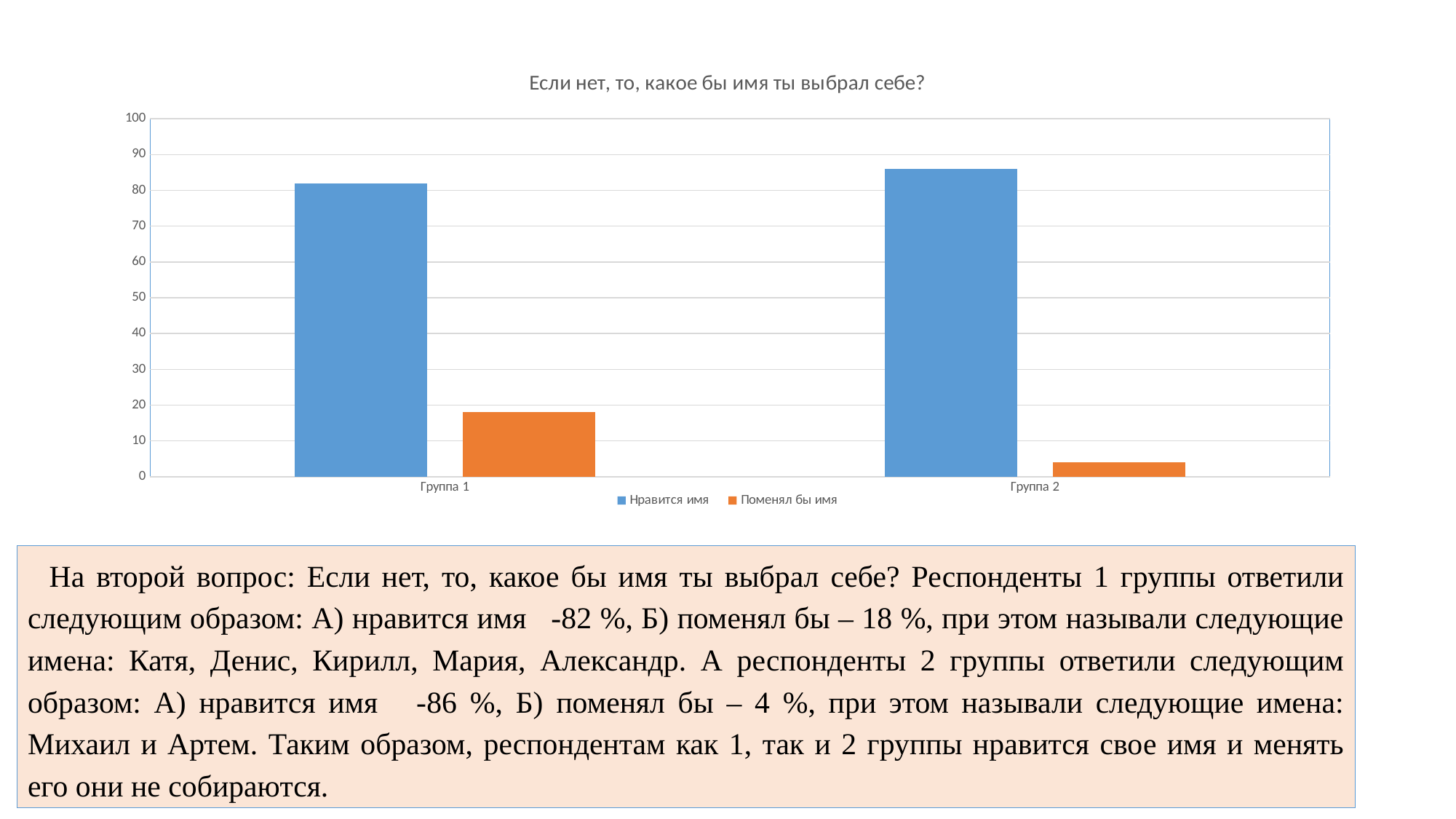

### Chart: Если нет, то, какое бы имя ты выбрал себе?

| Category | Нравится имя | Поменял бы имя |
|---|---|---|
| Группа 1 | 82.0 | 18.0 |
| Группа 2 | 86.0 | 4.0 |
На второй вопрос: Если нет, то, какое бы имя ты выбрал себе? Респонденты 1 группы ответили следующим образом: А) нравится имя   -82 %, Б) поменял бы – 18 %, при этом называли следующие имена: Катя, Денис, Кирилл, Мария, Александр. А респонденты 2 группы ответили следующим образом: А) нравится имя   -86 %, Б) поменял бы – 4 %, при этом называли следующие имена: Михаил и Артем. Таким образом, респондентам как 1, так и 2 группы нравится свое имя и менять его они не собираются.